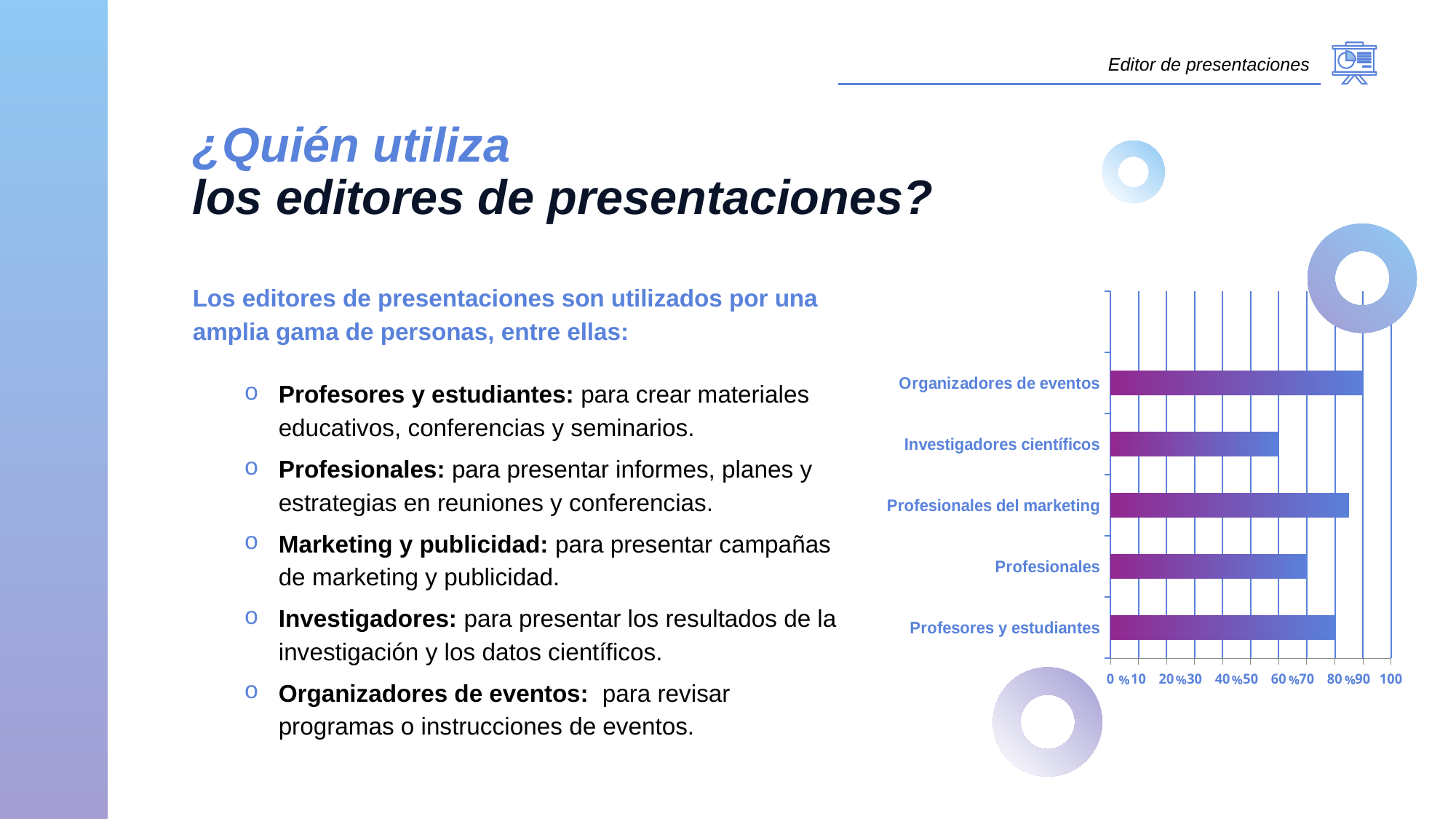

# ¿Quién utiliza los editores de presentaciones?

### Chart

| Category |  |  |  |
|---|---|---|---|
| Profesores y estudiantes | 80.0 | None | None |
| Profesionales | 70.0 | None | None |
| Profesionales del marketing | 85.0 | None | None |
| Investigadores científicos | 60.0 | None | None |
| Organizadores de eventos | 90.0 | None | None |
|  | None | None | None |
Los editores de presentaciones son utilizados por una amplia gama de personas, entre ellas:
Profesores y estudiantes: para crear materiales educativos, conferencias y seminarios.
Profesionales: para presentar informes, planes y estrategias en reuniones y conferencias.
Marketing y publicidad: para presentar campañas de marketing y publicidad.
Investigadores: para presentar los resultados de la investigación y los datos científicos.
Organizadores de eventos:  para revisar programas o instrucciones de eventos.
%
%
%
%
%

4